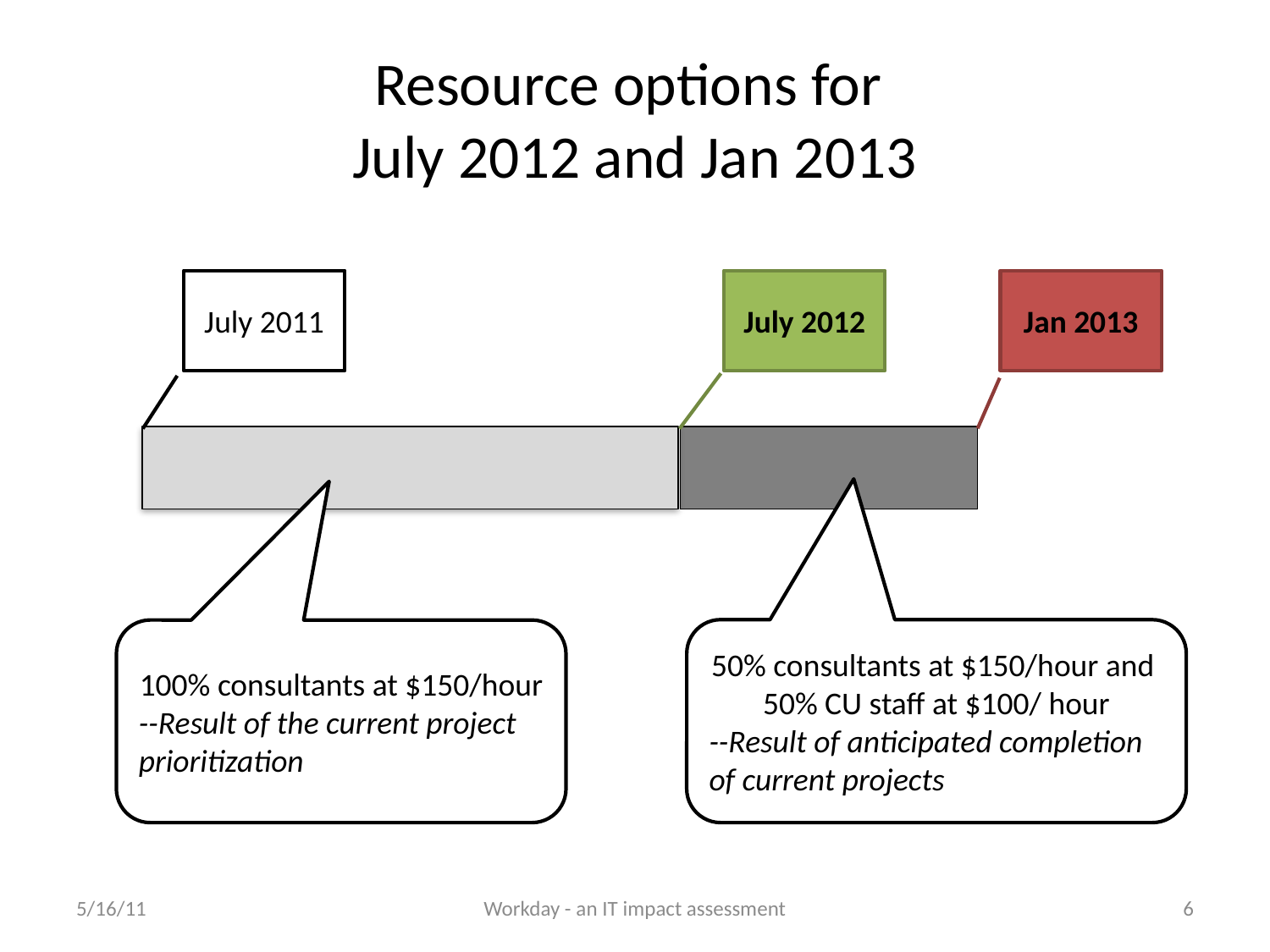

Resource options for
July 2012 and Jan 2013
July 2011
July 2012
Jan 2013

50% consultants at $150/hour and
50% CU staff at $100/ hour
--Result of anticipated completion of current projects
100% consultants at $150/hour
--Result of the current project prioritization
5/16/11
Workday - an IT impact assessment
6